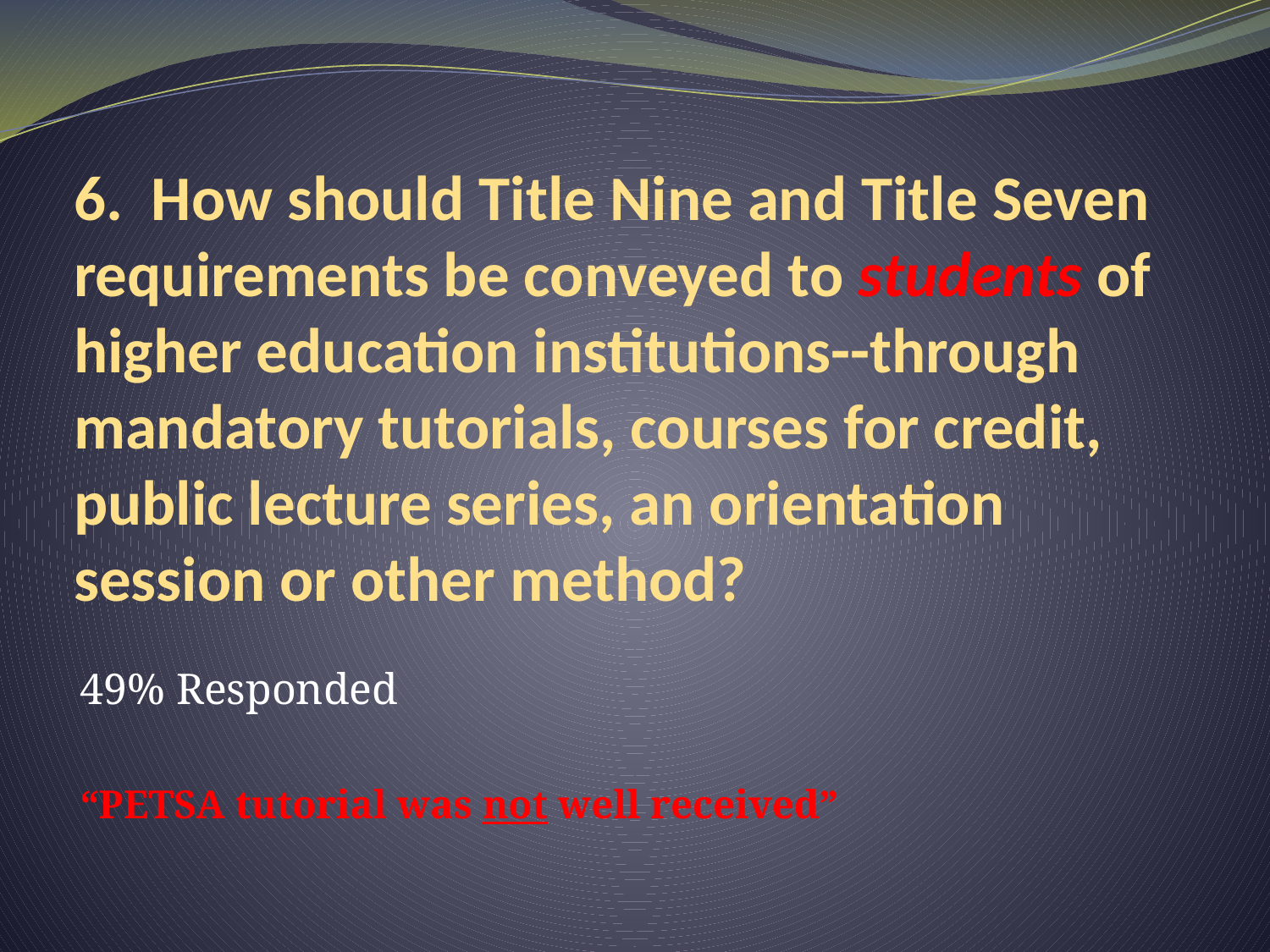

# 6.  How should Title Nine and Title Seven requirements be conveyed to students of higher education institutions--through mandatory tutorials, courses for credit, public lecture series, an orientation session or other method?
49% Responded

“PETSA tutorial was not well received”